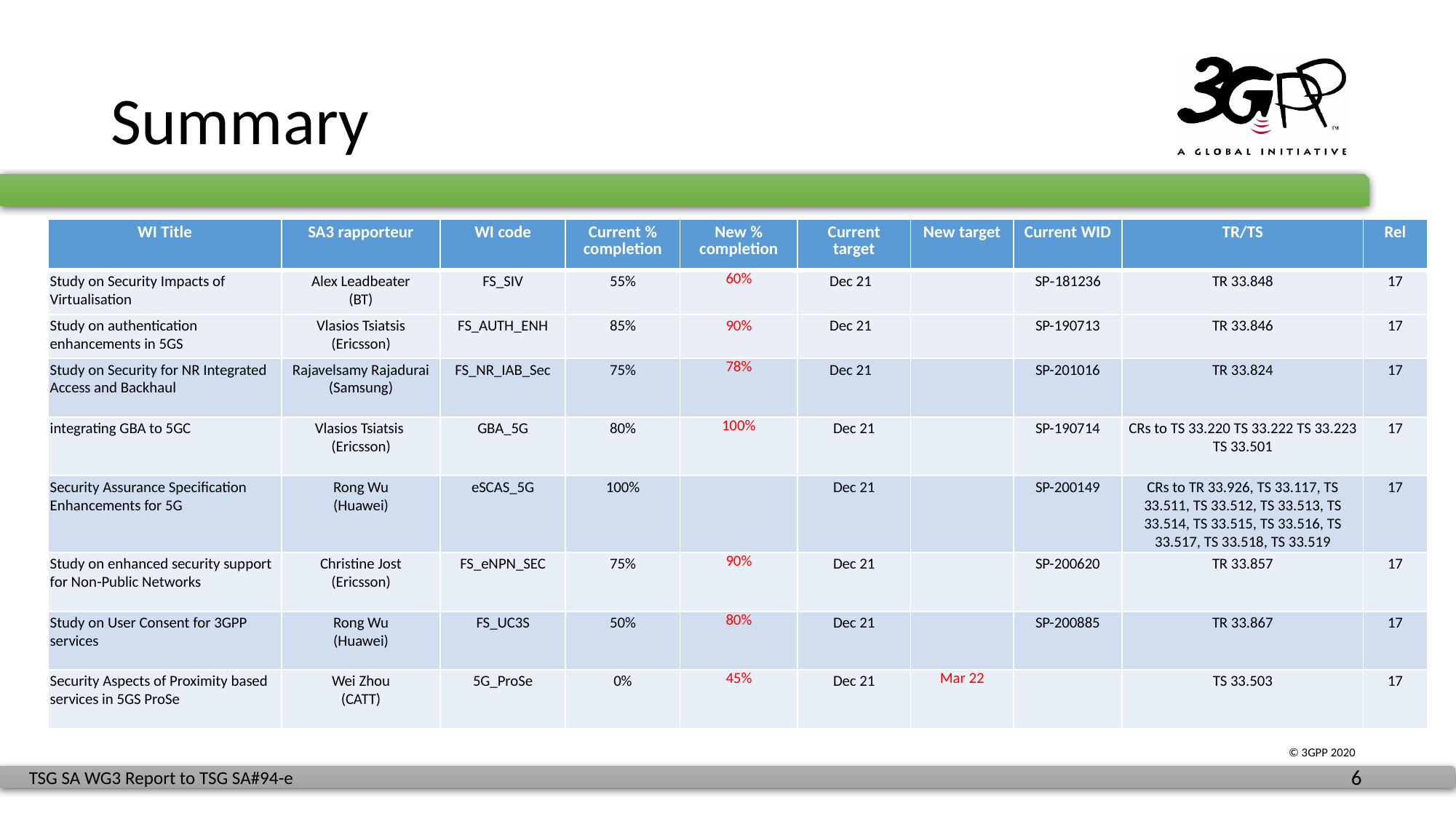

# Summary
| WI Title | SA3 rapporteur | WI code | Current % completion | New % completion | Current target | New target | Current WID | TR/TS | Rel |
| --- | --- | --- | --- | --- | --- | --- | --- | --- | --- |
| Study on Security Impacts of Virtualisation | Alex Leadbeater (BT) | FS\_SIV | 55% | 60% | Dec 21 |  | SP‑181236 | TR 33.848 | 17 |
| Study on authentication enhancements in 5GS | Vlasios Tsiatsis (Ericsson) | FS\_AUTH\_ENH | 85% | 90% | Dec 21 |  | SP-190713 | TR 33.846 | 17 |
| Study on Security for NR Integrated Access and Backhaul | Rajavelsamy Rajadurai (Samsung) | FS\_NR\_IAB\_Sec | 75% | 78% | Dec 21 |  | SP-201016 | TR 33.824 | 17 |
| integrating GBA to 5GC | Vlasios Tsiatsis (Ericsson) | GBA\_5G | 80% | 100% | Dec 21 |  | SP-190714 | CRs to TS 33.220 TS 33.222 TS 33.223 TS 33.501 | 17 |
| Security Assurance Specification Enhancements for 5G | Rong Wu (Huawei) | eSCAS\_5G | 100% |  | Dec 21 |  | SP-200149 | CRs to TR 33.926, TS 33.117, TS 33.511, TS 33.512, TS 33.513, TS 33.514, TS 33.515, TS 33.516, TS 33.517, TS 33.518, TS 33.519 | 17 |
| Study on enhanced security support for Non-Public Networks | Christine Jost (Ericsson) | FS\_eNPN\_SEC | 75% | 90% | Dec 21 |  | SP-200620 | TR 33.857 | 17 |
| Study on User Consent for 3GPP services | Rong Wu (Huawei) | FS\_UC3S | 50% | 80% | Dec 21 |  | SP-200885 | TR 33.867 | 17 |
| Security Aspects of Proximity based services in 5GS ProSe | Wei Zhou (CATT) | 5G\_ProSe | 0% | 45% | Dec 21 | Mar 22 |  | TS 33.503 | 17 |